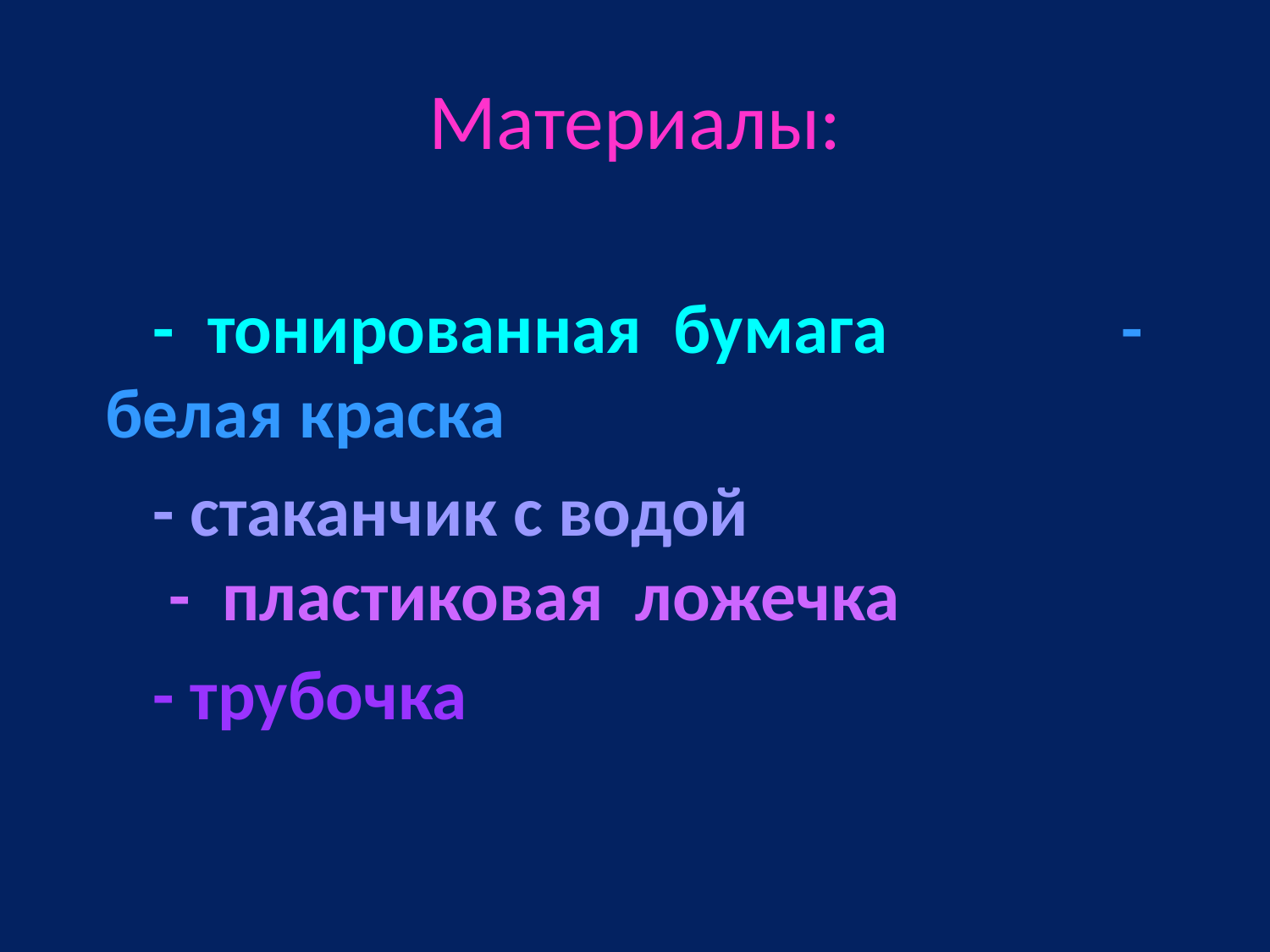

# Материалы:
      -   тонированная  бумага            	- белая краска
      - стаканчик с водой
    -  пластиковая  ложечка
      - трубочка